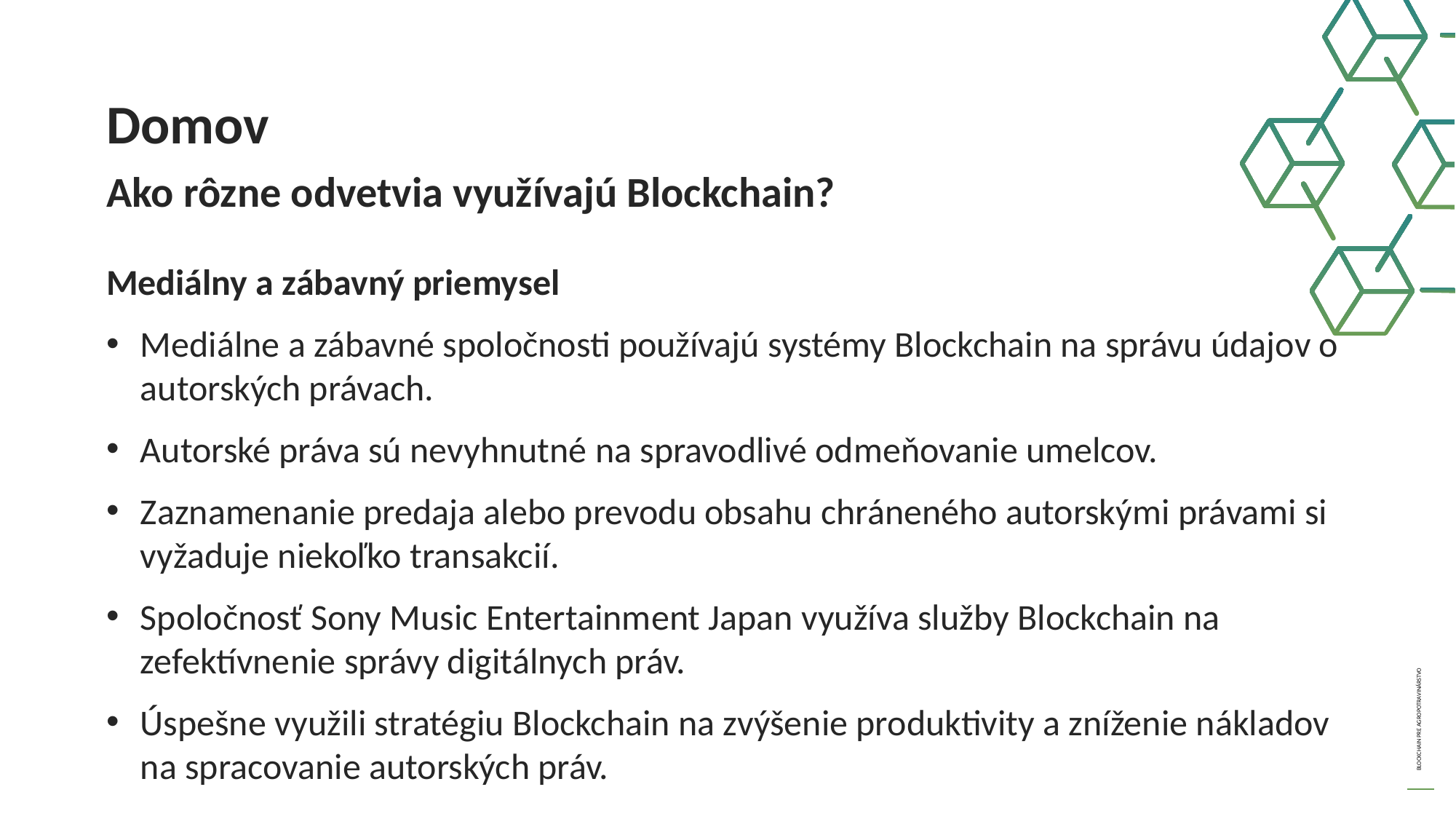

Domov
Ako rôzne odvetvia využívajú Blockchain?
Mediálny a zábavný priemysel
Mediálne a zábavné spoločnosti používajú systémy Blockchain na správu údajov o autorských právach.
Autorské práva sú nevyhnutné na spravodlivé odmeňovanie umelcov.
Zaznamenanie predaja alebo prevodu obsahu chráneného autorskými právami si vyžaduje niekoľko transakcií.
Spoločnosť Sony Music Entertainment Japan využíva služby Blockchain na zefektívnenie správy digitálnych práv.
Úspešne využili stratégiu Blockchain na zvýšenie produktivity a zníženie nákladov na spracovanie autorských práv.